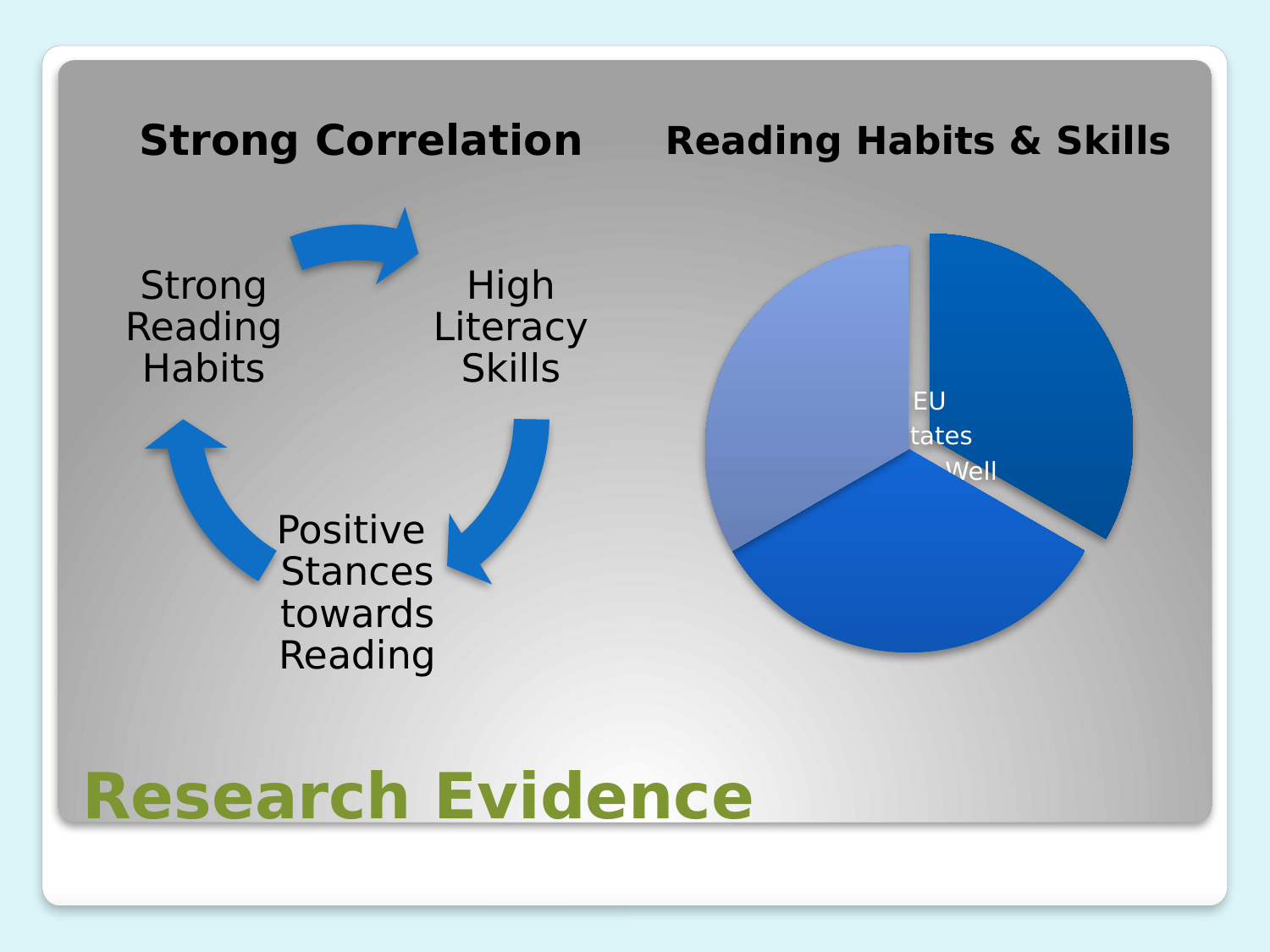

Strong Correlation
Reading Habits & Skills
High Literacy Skills
Positive  Stances towards Reading
Strong Reading Habits
EU
 States
Faring Well

# Research Evidence